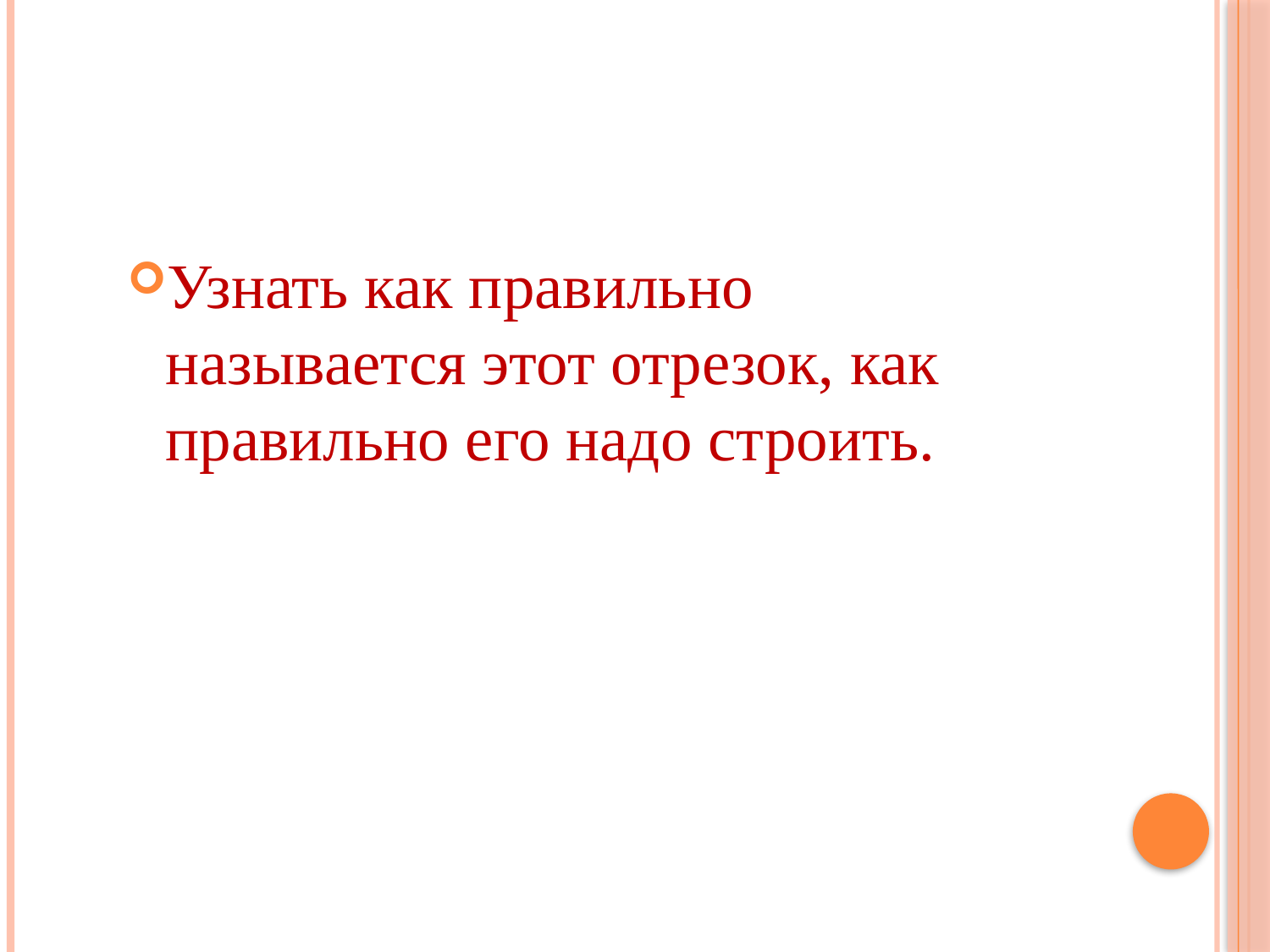

#

Узнать как правильно называется этот отрезок, как правильно его надо строить.